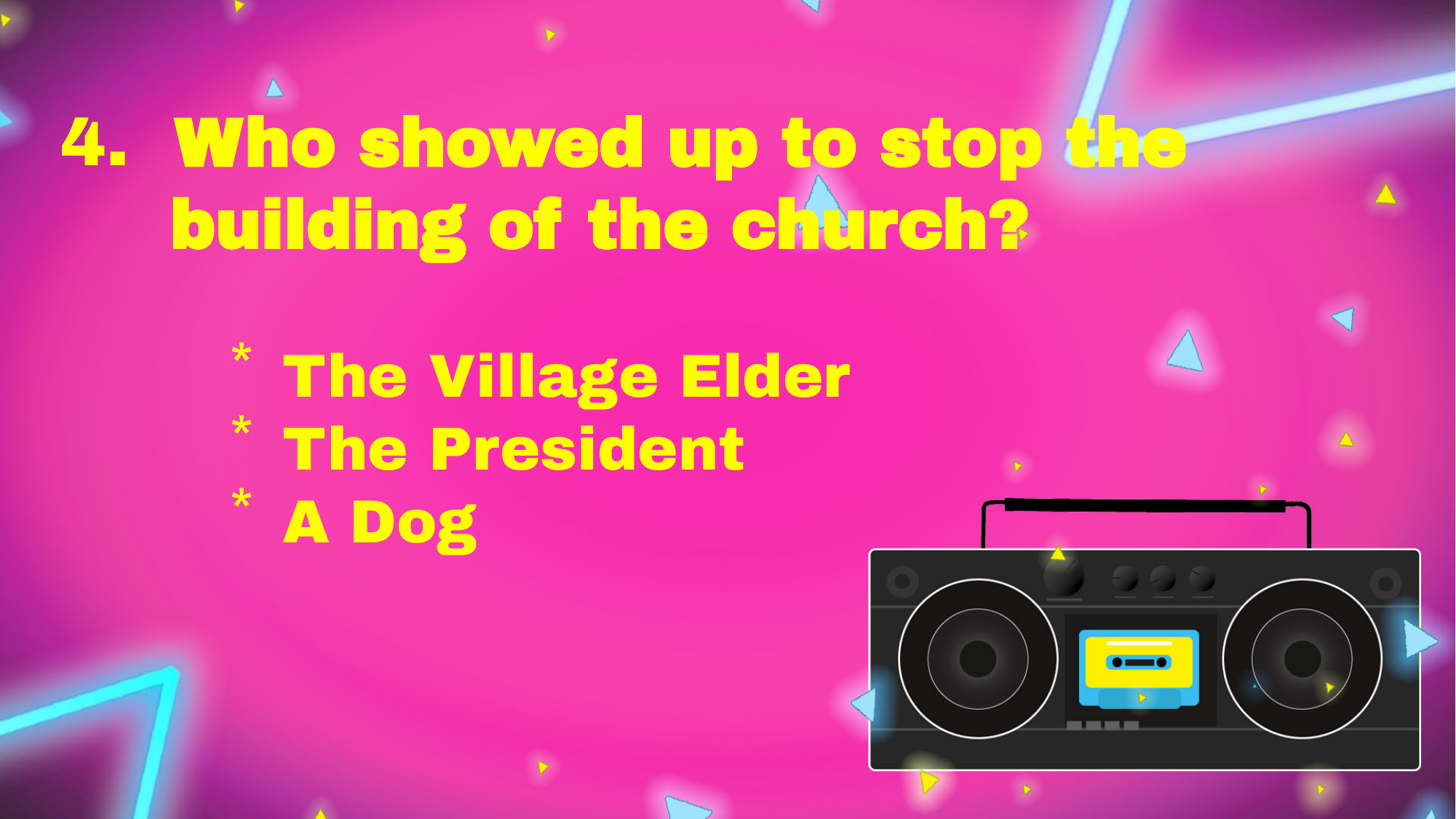

4.  Who showed up to stop the
	building of the church?

The Village Elder
The President
A Dog